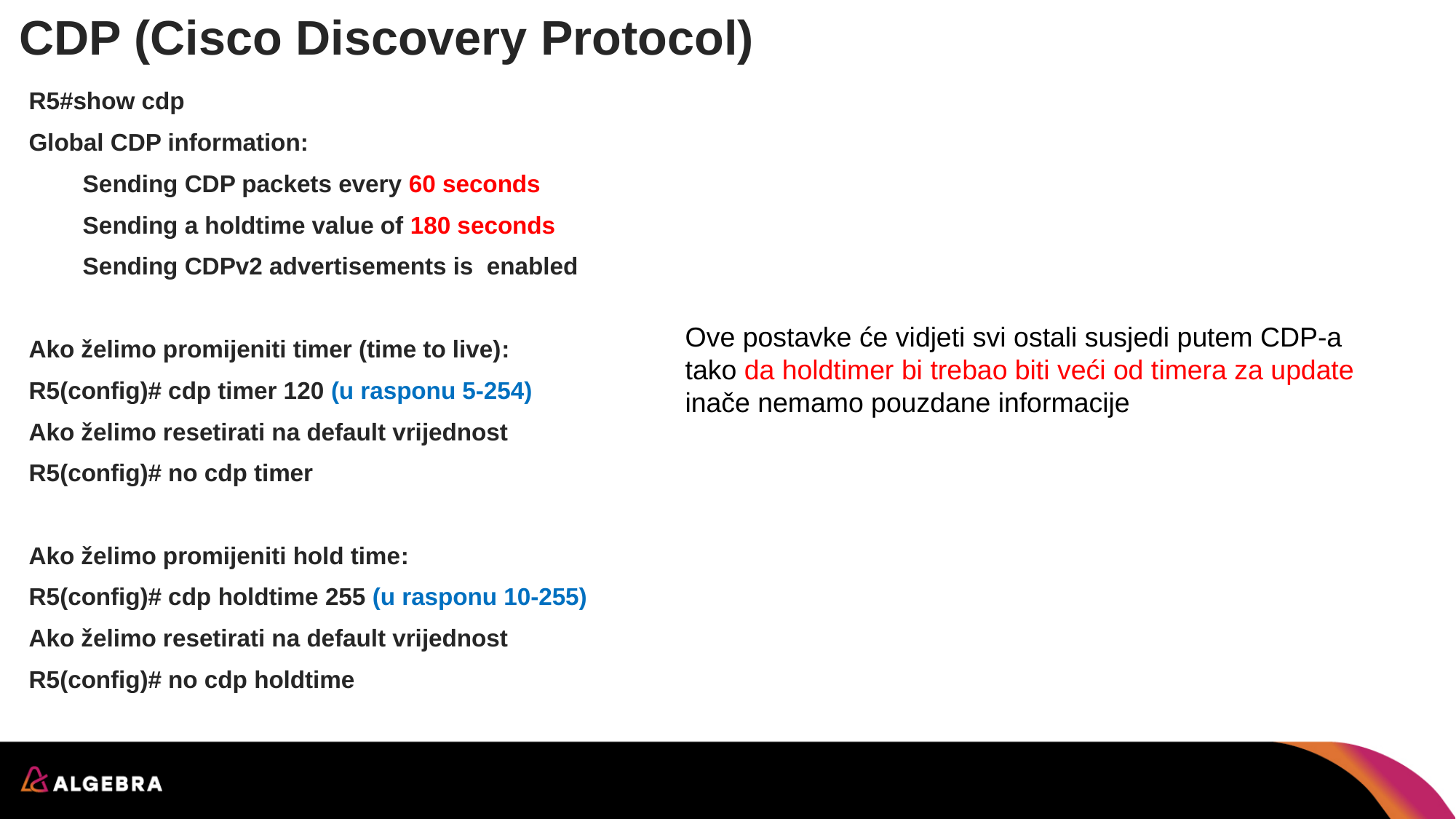

# CDP (Cisco Discovery Protocol)
R5#show cdp
Global CDP information:
        Sending CDP packets every 60 seconds
        Sending a holdtime value of 180 seconds
        Sending CDPv2 advertisements is  enabled

Ako želimo promijeniti timer (time to live):
R5(config)# cdp timer 120 (u rasponu 5-254)
Ako želimo resetirati na default vrijednost
R5(config)# no cdp timer

Ako želimo promijeniti hold time:
R5(config)# cdp holdtime 255 (u rasponu 10-255)
Ako želimo resetirati na default vrijednost
R5(config)# no cdp holdtime

Ove postavke će vidjeti svi ostali susjedi putem CDP-a tako da holdtimer bi trebao biti veći od timera za update inače nemamo pouzdane informacije